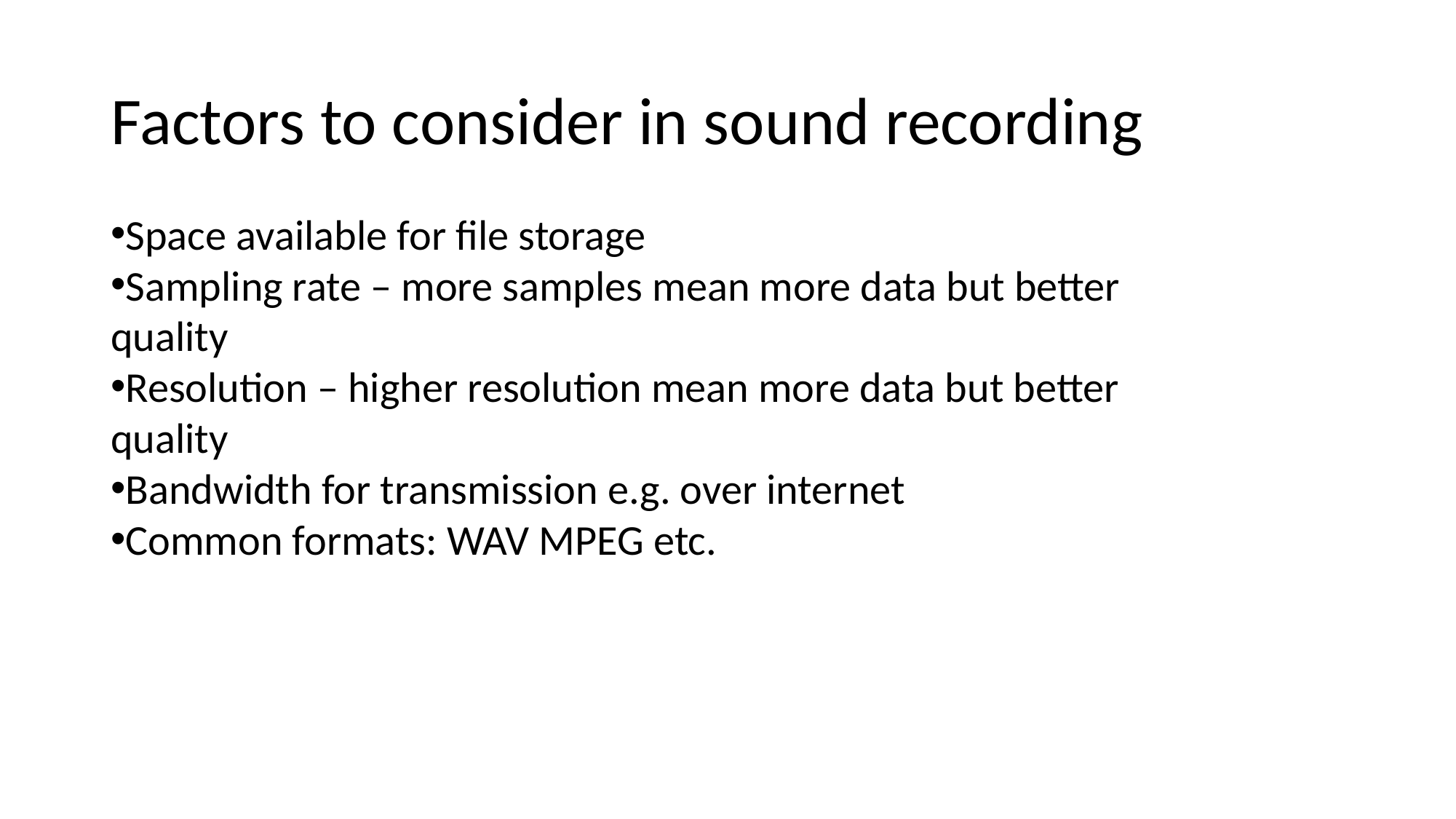

# Factors to consider in sound recording
Space available for file storage
Sampling rate – more samples mean more data but better quality
Resolution – higher resolution mean more data but better quality
Bandwidth for transmission e.g. over internet
Common formats: WAV MPEG etc.